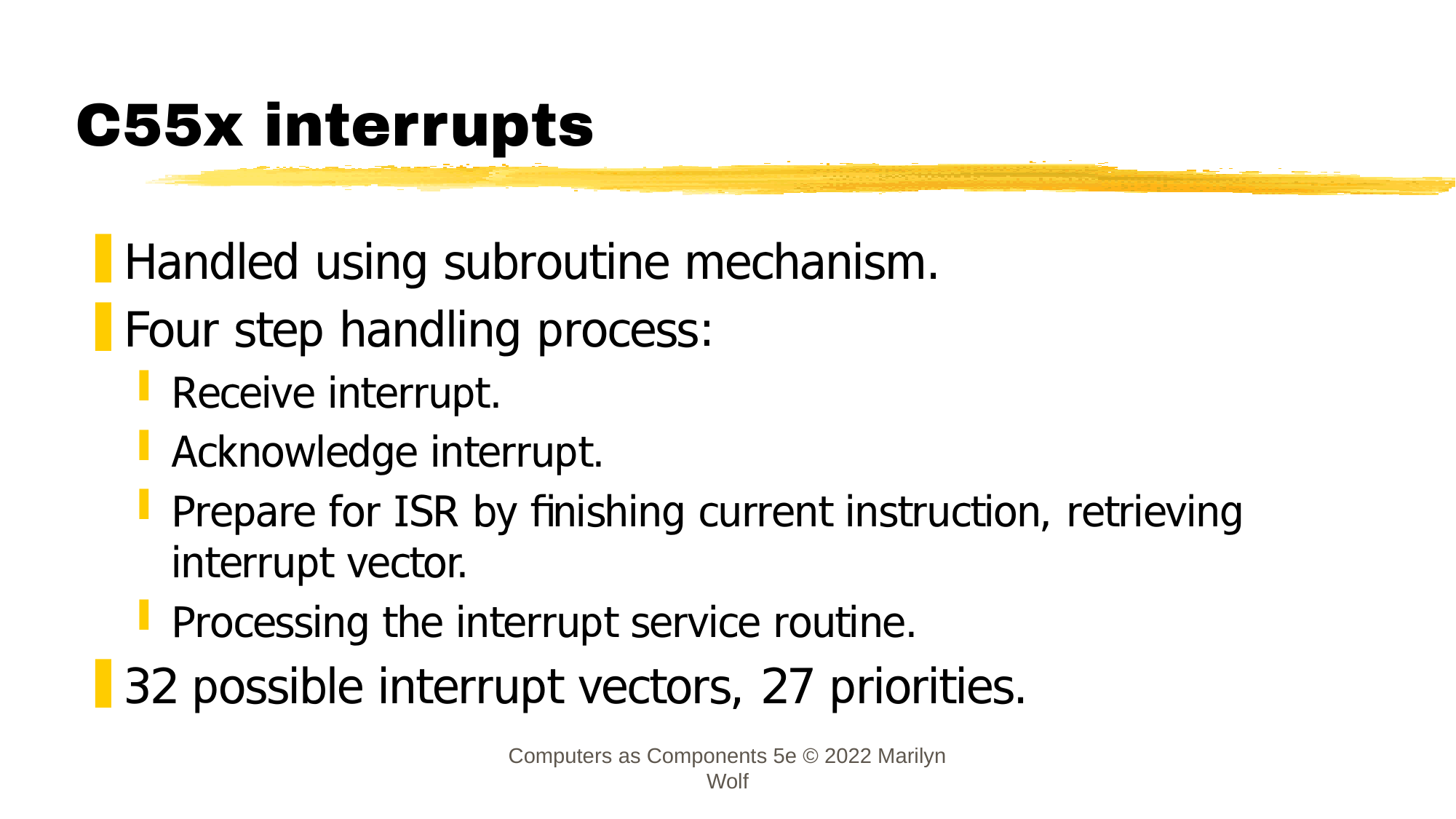

# C55x interrupts
Handled using subroutine mechanism.
Four step handling process:
Receive interrupt.
Acknowledge interrupt.
Prepare for ISR by finishing current instruction, retrieving interrupt vector.
Processing the interrupt service routine.
32 possible interrupt vectors, 27 priorities.
Computers as Components 5e © 2022 Marilyn Wolf